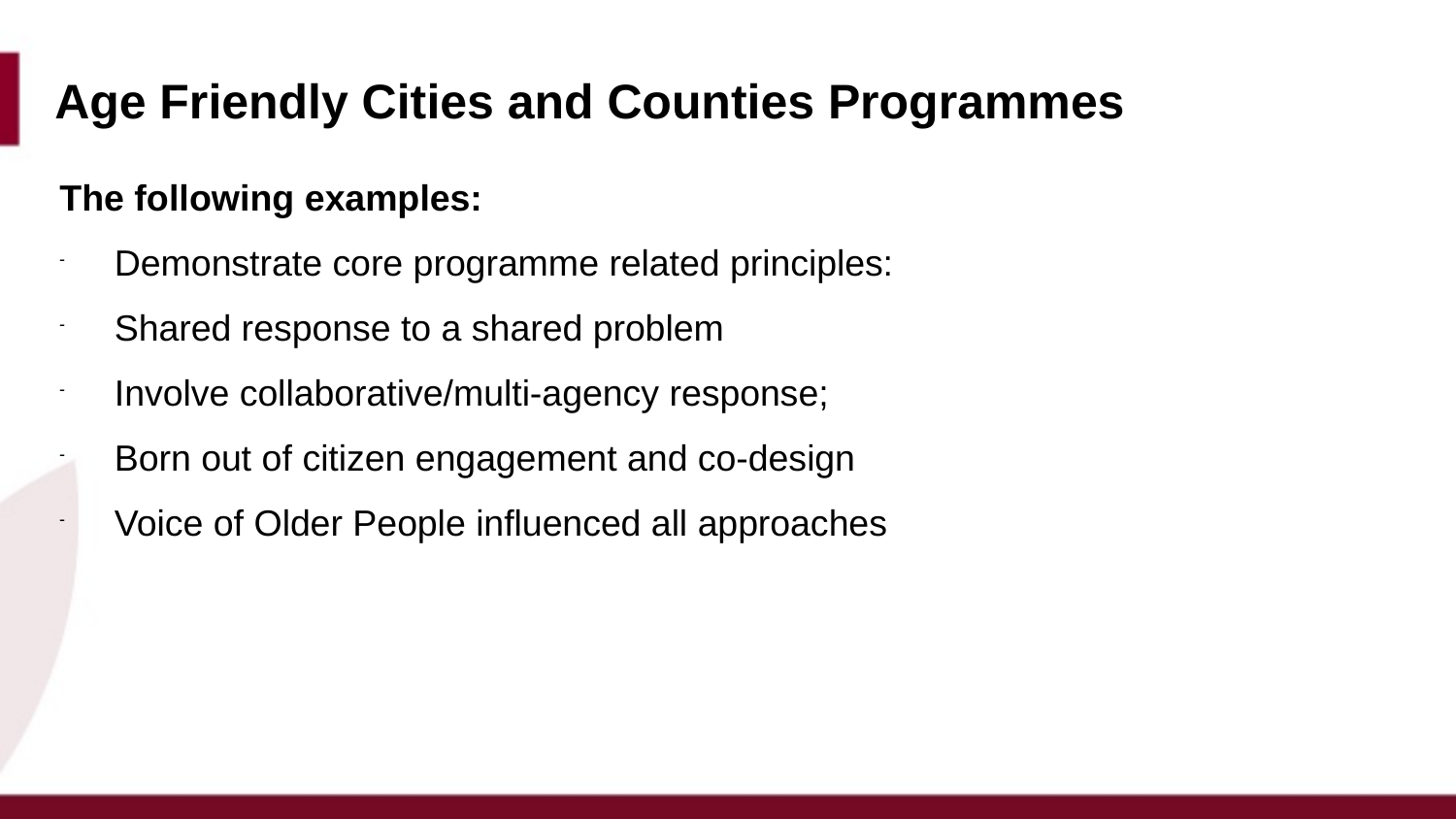

# Age Friendly Cities and Counties Programmes
The following examples:

Demonstrate core programme related principles:

Shared response to a shared problem

Involve collaborative/multi-agency response;

Born out of citizen engagement and co-design

Voice of Older People influenced all approaches